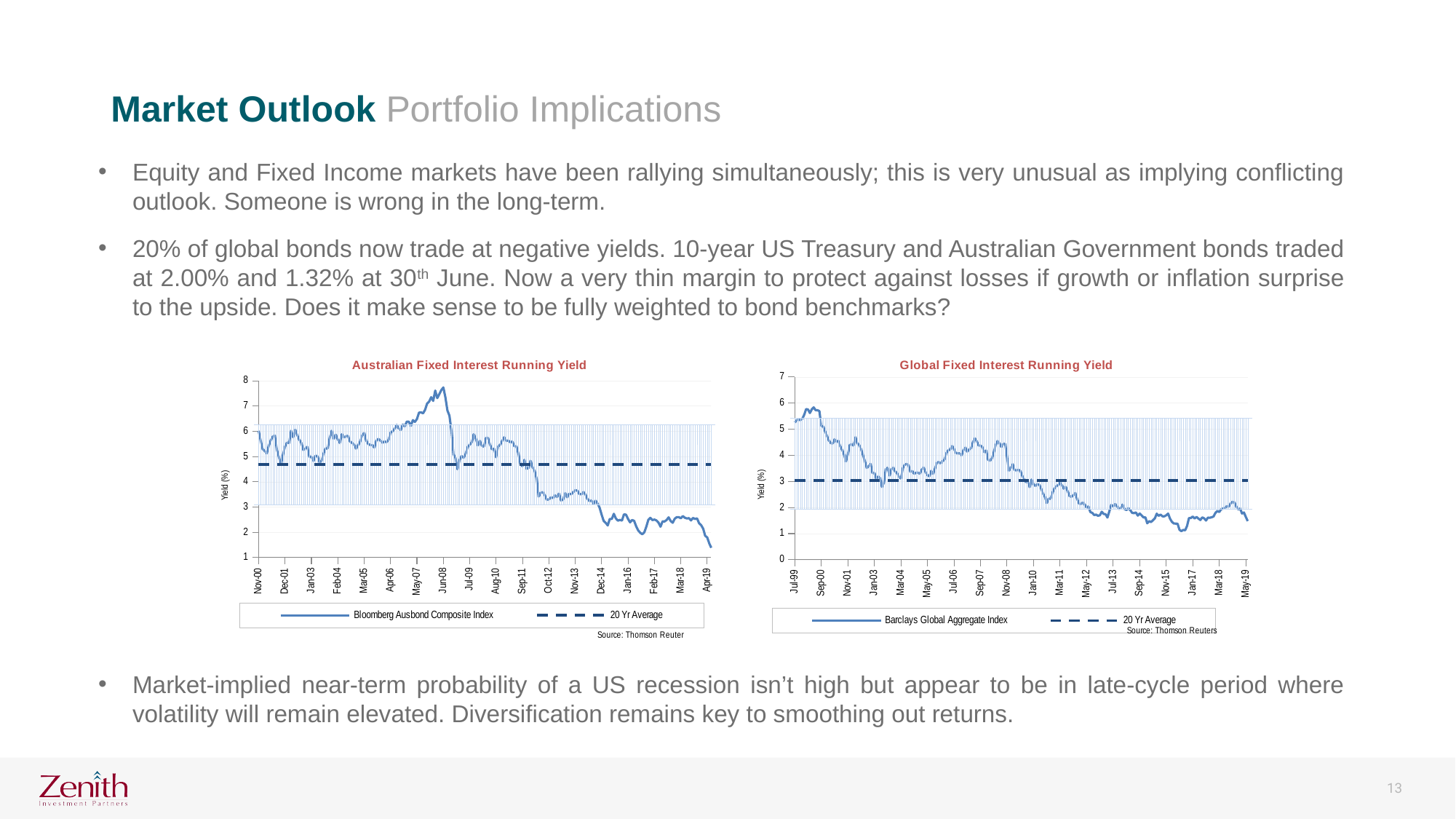

Market Outlook Portfolio Implications

Equity and Fixed Income markets have been rallying simultaneously; this is very unusual as implying conflicting outlook. Someone is wrong in the long-term.
20% of global bonds now trade at negative yields. 10-year US Treasury and Australian Government bonds traded at 2.00% and 1.32% at 30th June. Now a very thin margin to protect against losses if growth or inflation surprise to the upside. Does it make sense to be fully weighted to bond benchmarks?

Market-implied near-term probability of a US recession isn’t high but appear to be in late-cycle period where volatility will remain elevated. Diversification remains key to smoothing out returns.

### Chart: Australian Fixed Interest Running Yield

| Category | Bloomberg Ausbond Composite Index | 20 Yr Average |
|---|---|---|
| 43644 | 1.385 | 4.6780083333333335 |
| 43616 | 1.561 | 4.6780083333333335 |
| 43585 | 1.795 | 4.6780083333333335 |
| 43553 | 1.859 | 4.6780083333333335 |
| 43524 | 2.142 | 4.6780083333333335 |
| 43496 | 2.283 | 4.6780083333333335 |
| 43465 | 2.358 | 4.6780083333333335 |
| 43434 | 2.546 | 4.6780083333333335 |
| 43404 | 2.528 | 4.6780083333333335 |
| 43371 | 2.566 | 4.6780083333333335 |
| 43343 | 2.468 | 4.6780083333333335 |
| 43312 | 2.559 | 4.6780083333333335 |
| 43280 | 2.545 | 4.6780083333333335 |
| 43251 | 2.573 | 4.6780083333333335 |
| 43220 | 2.641 | 4.6780083333333335 |
| 43189 | 2.553 | 4.6780083333333335 |
| 43159 | 2.599 | 4.6780083333333335 |
| 43131 | 2.598 | 4.6780083333333335 |
| 43098 | 2.533 | 4.6780083333333335 |
| 43069 | 2.377 | 4.6780083333333335 |
| 43039 | 2.444 | 4.6780083333333335 |
| 43007 | 2.59 | 4.6780083333333335 |
| 42978 | 2.486 | 4.6780083333333335 |
| 42947 | 2.426 | 4.6780083333333335 |
| 42916 | 2.43 | 4.6780083333333335 |
| 42886 | 2.219 | 4.6780083333333335 |
| 42853 | 2.383 | 4.6780083333333335 |
| 42825 | 2.467 | 4.6780083333333335 |
| 42794 | 2.503 | 4.6780083333333335 |
| 42766 | 2.482 | 4.6780083333333335 |
| 42734 | 2.571 | 4.6780083333333335 |
| 42704 | 2.492 | 4.6780083333333335 |
| 42674 | 2.219 | 4.6780083333333335 |
| 42643 | 1.996 | 4.6780083333333335 |
| 42613 | 1.92 | 4.6780083333333335 |
| 42580 | 1.981 | 4.6780083333333335 |
| 42551 | 2.072 | 4.6780083333333335 |
| 42521 | 2.233 | 4.6780083333333335 |
| 42489 | 2.452 | 4.6780083333333335 |
| 42460 | 2.486 | 4.6780083333333335 |
| 42429 | 2.391 | 4.6780083333333335 |
| 42398 | 2.526 | 4.6780083333333335 |
| 42369 | 2.696 | 4.6780083333333335 |
| 42338 | 2.709 | 4.6780083333333335 |
| 42307 | 2.464 | 4.6780083333333335 |
| 42277 | 2.488 | 4.6780083333333335 |
| 42247 | 2.459 | 4.6780083333333335 |
| 42216 | 2.549 | 4.6780083333333335 |
| 42185 | 2.731 | 4.6780083333333335 |
| 42153 | 2.526 | 4.6780083333333335 |
| 42124 | 2.524 | 4.6780083333333335 |
| 42094 | 2.269 | 4.6780083333333335 |
| 42062 | 2.373 | 4.6780083333333335 |
| 42034 | 2.446 | 4.6780083333333335 |
| 42004 | 2.697 | 4.6780083333333335 |
| 41971 | 2.972 | 4.6780083333333335 |
| 41943 | 3.14 | 4.6780083333333335 |
| 41912 | 3.25 | 4.6780083333333335 |
| 41880 | 3.131 | 4.6780083333333335 |
| 41851 | 3.252 | 4.6780083333333335 |
| 41820 | 3.237 | 4.6780083333333335 |
| 41789 | 3.316 | 4.6780083333333335 |
| 41759 | 3.499 | 4.6780083333333335 |
| 41729 | 3.597 | 4.6780083333333335 |
| 41698 | 3.503 | 4.6780083333333335 |
| 41670 | 3.516 | 4.6780083333333335 |
| 41639 | 3.651 | 4.6780083333333335 |
| 41607 | 3.663 | 4.6780083333333335 |
| 41578 | 3.59 | 4.6780083333333335 |
| 41547 | 3.504 | 4.6780083333333335 |
| 41516 | 3.527 | 4.6780083333333335 |
| 41486 | 3.381 | 4.6780083333333335 |
| 41453 | 3.551 | 4.6780083333333335 |
| 41425 | 3.293 | 4.6780083333333335 |
| 41394 | 3.258 | 4.6780083333333335 |
| 41362 | 3.533 | 4.6780083333333335 |
| 41333 | 3.395 | 4.6780083333333335 |
| 41305 | 3.463 | 4.6780083333333335 |
| 41274 | 3.358 | 4.6780083333333335 |
| 41243 | 3.377 | 4.6780083333333335 |
| 41213 | 3.303 | 4.6780083333333335 |
| 41180 | 3.283 | 4.6780083333333335 |
| 41152 | 3.464 | 4.6780083333333335 |
| 41121 | 3.588 | 4.6780083333333335 |
| 41089 | 3.561 | 4.6780083333333335 |
| 41060 | 3.411 | 4.6780083333333335 |
| 41029 | 4.117 | 4.6780083333333335 |
| 40998 | 4.425 | 4.6780083333333335 |
| 40968 | 4.576 | 4.6780083333333335 |
| 40939 | 4.832 | 4.6780083333333335 |
| 40907 | 4.545 | 4.6780083333333335 |
| 40877 | 4.517 | 4.6780083333333335 |
| 40847 | 4.87 | 4.6780083333333335 |
| 40816 | 4.615 | 4.6780083333333335 |
| 40786 | 4.699 | 4.6780083333333335 |
| 40753 | 5.119 | 4.6780083333333335 |
| 40724 | 5.403 | 4.6780083333333335 |
| 40694 | 5.41 | 4.6780083333333335 |
| 40662 | 5.593 | 4.6780083333333335 |
| 40633 | 5.565 | 4.6780083333333335 |
| 40602 | 5.631 | 4.6780083333333335 |
| 40574 | 5.619 | 4.6780083333333335 |
| 40543 | 5.763 | 4.6780083333333335 |
| 40512 | 5.62 | 4.6780083333333335 |
| 40480 | 5.463 | 4.6780083333333335 |
| 40451 | 5.398 | 4.6780083333333335 |
| 40421 | 4.97 | 4.6780083333333335 |
| 40389 | 5.311 | 4.6780083333333335 |
| 40359 | 5.279 | 4.6780083333333335 |
| 40329 | 5.474 | 4.6780083333333335 |
| 40298 | 5.743 | 4.6780083333333335 |
| 40268 | 5.733 | 4.6780083333333335 |
| 40235 | 5.391 | 4.6780083333333335 |
| 40207 | 5.431 | 4.6780083333333335 |
| 40178 | 5.625 | 4.6780083333333335 |
| 40147 | 5.437 | 4.6780083333333335 |
| 40116 | 5.715 | 4.6780083333333335 |
| 40086 | 5.887 | 4.6780083333333335 |
| 40056 | 5.56 | 4.6780083333333335 |
| 40025 | 5.468 | 4.6780083333333335 |
| 39994 | 5.383 | 4.6780083333333335 |
| 39962 | 5.108 | 4.6780083333333335 |
| 39933 | 4.951 | 4.6780083333333335 |
| 39903 | 5.018 | 4.6780083333333335 |
| 39871 | 4.868 | 4.6780083333333335 |
| 39843 | 4.494 | 4.6780083333333335 |
| 39813 | 4.94 | 4.6780083333333335 |
| 39780 | 5.087 | 4.6780083333333335 |
| 39752 | 6.002 | 4.6780083333333335 |
| 39721 | 6.619 | 4.6780083333333335 |
| 39689 | 6.825 | 4.6780083333333335 |
| 39660 | 7.346 | 4.6780083333333335 |
| 39629 | 7.736 | 4.6780083333333335 |
| 39598 | 7.632 | 4.6780083333333335 |
| 39568 | 7.47 | 4.6780083333333335 |
| 39538 | 7.313 | 4.6780083333333335 |
| 39507 | 7.611 | 4.6780083333333335 |
| 39478 | 7.205 | 4.6780083333333335 |
| 39447 | 7.349 | 4.6780083333333335 |
| 39416 | 7.176 | 4.6780083333333335 |
| 39386 | 7.097 | 4.6780083333333335 |
| 39353 | 6.848 | 4.6780083333333335 |
| 39325 | 6.711 | 4.6780083333333335 |
| 39294 | 6.752 | 4.6780083333333335 |
| 39262 | 6.736 | 4.6780083333333335 |
| 39233 | 6.486 | 4.6780083333333335 |
| 39202 | 6.371 | 4.6780083333333335 |
| 39171 | 6.441 | 4.6780083333333335 |
| 39141 | 6.213 | 4.6780083333333335 |
| 39113 | 6.381 | 4.6780083333333335 |
| 39080 | 6.384 | 4.6780083333333335 |
| 39051 | 6.193 | 4.6780083333333335 |
| 39021 | 6.262 | 4.6780083333333335 |
| 38989 | 6.051 | 4.6780083333333335 |
| 38960 | 6.119 | 4.6780083333333335 |
| 38929 | 6.25 | 4.6780083333333335 |
| 38898 | 6.101 | 4.6780083333333335 |
| 38868 | 5.999 | 4.6780083333333335 |
| 38835 | 5.949 | 4.6780083333333335 |
| 38807 | 5.653 | 4.6780083333333335 |
| 38776 | 5.568 | 4.6780083333333335 |
| 38748 | 5.598 | 4.6780083333333335 |
| 38716 | 5.546 | 4.6780083333333335 |
| 38686 | 5.632 | 4.6780083333333335 |
| 38656 | 5.7 | 4.6780083333333335 |
| 38625 | 5.631 | 4.6780083333333335 |
| 38595 | 5.356 | 4.6780083333333335 |
| 38562 | 5.452 | 4.6780083333333335 |
| 38533 | 5.455 | 4.6780083333333335 |
| 38503 | 5.496 | 4.6780083333333335 |
| 38471 | 5.631 | 4.6780083333333335 |
| 38442 | 5.935 | 4.6780083333333335 |
| 38411 | 5.837 | 4.6780083333333335 |
| 38383 | 5.584 | 4.6780083333333335 |
| 38352 | 5.449 | 4.6780083333333335 |
| 38321 | 5.309 | 4.6780083333333335 |
| 38289 | 5.473 | 4.6780083333333335 |
| 38260 | 5.54 | 4.6780083333333335 |
| 38230 | 5.596 | 4.6780083333333335 |
| 38198 | 5.821 | 4.6780083333333335 |
| 38168 | 5.8 | 4.6780083333333335 |
| 38138 | 5.759 | 4.6780083333333335 |
| 38107 | 5.886 | 4.6780083333333335 |
| 38077 | 5.538 | 4.6780083333333335 |
| 38044 | 5.678 | 4.6780083333333335 |
| 38016 | 5.869 | 4.6780083333333335 |
| 37986 | 5.704 | 4.6780083333333335 |
| 37953 | 6.017 | 4.6780083333333335 |
| 37925 | 5.729 | 4.6780083333333335 |
| 37894 | 5.316 | 4.6780083333333335 |
| 37862 | 5.324 | 4.6780083333333335 |
| 37833 | 5.124 | 4.6780083333333335 |
| 37802 | 4.825 | 4.6780083333333335 |
| 37771 | 4.776 | 4.6780083333333335 |
| 37741 | 5.013 | 4.6780083333333335 |
| 37711 | 5.032 | 4.6780083333333335 |
| 37680 | 4.824 | 4.6780083333333335 |
| 37652 | 4.989 | 4.6780083333333335 |
| 37621 | 4.986 | 4.6780083333333335 |
| 37589 | 5.384 | 4.6780083333333335 |
| 37560 | 5.316 | 4.6780083333333335 |
| 37529 | 5.261 | 4.6780083333333335 |
| 37498 | 5.549 | 4.6780083333333335 |
| 37468 | 5.664 | 4.6780083333333335 |
| 37435 | 5.851 | 4.6780083333333335 |
| 37407 | 6.066 | 4.6780083333333335 |
| 37376 | 5.763 | 4.6780083333333335 |
| 37344 | 6.017 | 4.6780083333333335 |
| 37315 | 5.534 | 4.6780083333333335 |
| 37287 | 5.556 | 4.6780083333333335 |
| 37256 | 5.393 | 4.6780083333333335 |
| 37225 | 5.069 | 4.6780083333333335 |
| 37195 | 4.685 | 4.6780083333333335 |
| 37162 | 4.979 | 4.6780083333333335 |
| 37134 | 5.266 | 4.6780083333333335 |
| 37103 | 5.829 | 4.6780083333333335 |
| 37071 | 5.792 | 4.6780083333333335 |
| 37042 | 5.646 | 4.6780083333333335 |
| 37011 | 5.428 | 4.6780083333333335 |
| 36980 | 5.123 | 4.6780083333333335 |
| 36950 | 5.222 | 4.6780083333333335 |
| 36922 | 5.29 | 4.6780083333333335 |
| 36889 | 5.639 | 4.6780083333333335 |
| 36860 | 6.018 | 4.6780083333333335 |

### Chart: Global Fixed Interest Running Yield

| Category | Barclays Global Aggregate Index | 20 Yr Average |
|---|---|---|
| 43644 | 1.48 | 3.040554166666667 |
| 43616 | 1.64 | 3.040554166666667 |
| 43585 | 1.81 | 3.040554166666667 |
| 43553 | 1.77 | 3.040554166666667 |
| 43524 | 1.96 | 3.040554166666667 |
| 43496 | 1.93 | 3.040554166666667 |
| 43465 | 2.03 | 3.040554166666667 |
| 43434 | 2.19 | 3.040554166666667 |
| 43404 | 2.222 | 3.040554166666667 |
| 43371 | 2.154 | 3.040554166666667 |
| 43343 | 2.036 | 3.040554166666667 |
| 43312 | 2.047 | 3.040554166666667 |
| 43280 | 1.992 | 3.040554166666667 |
| 43251 | 1.96 | 3.040554166666667 |
| 43220 | 1.938 | 3.040554166666667 |
| 43189 | 1.826 | 3.040554166666667 |
| 43159 | 1.866 | 3.040554166666667 |
| 43131 | 1.8 | 3.040554166666667 |
| 43098 | 1.659 | 3.040554166666667 |
| 43069 | 1.625 | 3.040554166666667 |
| 43039 | 1.607 | 3.040554166666667 |
| 43007 | 1.612 | 3.040554166666667 |
| 42978 | 1.5 | 3.040554166666667 |
| 42947 | 1.586 | 3.040554166666667 |
| 42916 | 1.622 | 3.040554166666667 |
| 42886 | 1.521 | 3.040554166666667 |
| 42853 | 1.574 | 3.040554166666667 |
| 42825 | 1.638 | 3.040554166666667 |
| 42794 | 1.581 | 3.040554166666667 |
| 42766 | 1.653 | 3.040554166666667 |
| 42734 | 1.6 | 3.040554166666667 |
| 42704 | 1.592 | 3.040554166666667 |
| 42674 | 1.294 | 3.040554166666667 |
| 42643 | 1.129 | 3.040554166666667 |
| 42613 | 1.142 | 3.040554166666667 |
| 42580 | 1.096 | 3.040554166666667 |
| 42551 | 1.145 | 3.040554166666667 |
| 42521 | 1.379 | 3.040554166666667 |
| 42489 | 1.384 | 3.040554166666667 |
| 42460 | 1.388 | 3.040554166666667 |
| 42429 | 1.453 | 3.040554166666667 |
| 42398 | 1.574 | 3.040554166666667 |
| 42369 | 1.768 | 3.040554166666667 |
| 42338 | 1.703 | 3.040554166666667 |
| 42307 | 1.662 | 3.040554166666667 |
| 42277 | 1.664 | 3.040554166666667 |
| 42247 | 1.729 | 3.040554166666667 |
| 42216 | 1.681 | 3.040554166666667 |
| 42185 | 1.764 | 3.040554166666667 |
| 42153 | 1.583 | 3.040554166666667 |
| 42124 | 1.513 | 3.040554166666667 |
| 42094 | 1.443 | 3.040554166666667 |
| 42062 | 1.478 | 3.040554166666667 |
| 42034 | 1.395 | 3.040554166666667 |
| 42004 | 1.624 | 3.040554166666667 |
| 41971 | 1.619 | 3.040554166666667 |
| 41943 | 1.701 | 3.040554166666667 |
| 41912 | 1.769 | 3.040554166666667 |
| 41880 | 1.69 | 3.040554166666667 |
| 41851 | 1.811 | 3.040554166666667 |
| 41820 | 1.782 | 3.040554166666667 |
| 41789 | 1.795 | 3.040554166666667 |
| 41759 | 1.908 | 3.040554166666667 |
| 41729 | 1.971 | 3.040554166666667 |
| 41698 | 1.906 | 3.040554166666667 |
| 41670 | 1.944 | 3.040554166666667 |
| 41639 | 2.113 | 3.040554166666667 |
| 41607 | 1.98 | 3.040554166666667 |
| 41578 | 1.947 | 3.040554166666667 |
| 41547 | 2.05 | 3.040554166666667 |
| 41516 | 2.134 | 3.040554166666667 |
| 41486 | 2.045 | 3.040554166666667 |
| 41453 | 2.096 | 3.040554166666667 |
| 41425 | 1.857 | 3.040554166666667 |
| 41394 | 1.616 | 3.040554166666667 |
| 41362 | 1.743 | 3.040554166666667 |
| 41333 | 1.754 | 3.040554166666667 |
| 41305 | 1.838 | 3.040554166666667 |
| 41274 | 1.703 | 3.040554166666667 |
| 41243 | 1.683 | 3.040554166666667 |
| 41213 | 1.727 | 3.040554166666667 |
| 41180 | 1.711 | 3.040554166666667 |
| 41152 | 1.793 | 3.040554166666667 |
| 41121 | 1.824 | 3.040554166666667 |
| 41089 | 2.04 | 3.040554166666667 |
| 41060 | 1.999 | 3.040554166666667 |
| 41029 | 2.112 | 3.040554166666667 |
| 40998 | 2.19 | 3.040554166666667 |
| 40968 | 2.131 | 3.040554166666667 |
| 40939 | 2.152 | 3.040554166666667 |
| 40907 | 2.325 | 3.040554166666667 |
| 40877 | 2.558 | 3.040554166666667 |
| 40847 | 2.468 | 3.040554166666667 |
| 40816 | 2.409 | 3.040554166666667 |
| 40786 | 2.439 | 3.040554166666667 |
| 40753 | 2.628 | 3.040554166666667 |
| 40724 | 2.79 | 3.040554166666667 |
| 40694 | 2.722 | 3.040554166666667 |
| 40662 | 2.853 | 3.040554166666667 |
| 40633 | 2.951 | 3.040554166666667 |
| 40602 | 2.855 | 3.040554166666667 |
| 40574 | 2.821 | 3.040554166666667 |
| 40543 | 2.72 | 3.040554166666667 |
| 40512 | 2.577 | 3.040554166666667 |
| 40480 | 2.332 | 3.040554166666667 |
| 40451 | 2.343 | 3.040554166666667 |
| 40421 | 2.169 | 3.040554166666667 |
| 40389 | 2.407 | 3.040554166666667 |
| 40359 | 2.535 | 3.040554166666667 |
| 40329 | 2.73 | 3.040554166666667 |
| 40298 | 2.87 | 3.040554166666667 |
| 40268 | 2.896 | 3.040554166666667 |
| 40235 | 2.826 | 3.040554166666667 |
| 40207 | 2.897 | 3.040554166666667 |
| 40178 | 3.071 | 3.040554166666667 |
| 40147 | 2.78 | 3.040554166666667 |
| 40116 | 2.98 | 3.040554166666667 |
| 40086 | 2.977 | 3.040554166666667 |
| 40056 | 3.091 | 3.040554166666667 |
| 40025 | 3.222 | 3.040554166666667 |
| 39994 | 3.409 | 3.040554166666667 |
| 39962 | 3.445 | 3.040554166666667 |
| 39933 | 3.421 | 3.040554166666667 |
| 39903 | 3.438 | 3.040554166666667 |
| 39871 | 3.66 | 3.040554166666667 |
| 39843 | 3.518 | 3.040554166666667 |
| 39813 | 3.411 | 3.040554166666667 |
| 39780 | 3.943 | 3.040554166666667 |
| 39752 | 4.441 | 3.040554166666667 |
| 39721 | 4.435 | 3.040554166666667 |
| 39689 | 4.322 | 3.040554166666667 |
| 39660 | 4.462 | 3.040554166666667 |
| 39629 | 4.546 | 3.040554166666667 |
| 39598 | 4.395 | 3.040554166666667 |
| 39568 | 4.119 | 3.040554166666667 |
| 39538 | 3.873 | 3.040554166666667 |
| 39507 | 3.795 | 3.040554166666667 |
| 39478 | 3.827 | 3.040554166666667 |
| 39447 | 4.188 | 3.040554166666667 |
| 39416 | 4.118 | 3.040554166666667 |
| 39386 | 4.321 | 3.040554166666667 |
| 39353 | 4.372 | 3.040554166666667 |
| 39325 | 4.376 | 3.040554166666667 |
| 39294 | 4.542 | 3.040554166666667 |
| 39262 | 4.651 | 3.040554166666667 |
| 39233 | 4.502 | 3.040554166666667 |
| 39202 | 4.268 | 3.040554166666667 |
| 39171 | 4.224 | 3.040554166666667 |
| 39141 | 4.141 | 3.040554166666667 |
| 39113 | 4.296 | 3.040554166666667 |
| 39080 | 4.198 | 3.040554166666667 |
| 39051 | 4.001 | 3.040554166666667 |
| 39021 | 4.079 | 3.040554166666667 |
| 38989 | 4.073 | 3.040554166666667 |
| 38960 | 4.087 | 3.040554166666667 |
| 38929 | 4.244 | 3.040554166666667 |
| 38898 | 4.358 | 3.040554166666667 |
| 38868 | 4.225 | 3.040554166666667 |
| 38835 | 4.189 | 3.040554166666667 |
| 38807 | 4.089 | 3.040554166666667 |
| 38776 | 3.835 | 3.040554166666667 |
| 38748 | 3.78 | 3.040554166666667 |
| 38716 | 3.691 | 3.040554166666667 |
| 38686 | 3.745 | 3.040554166666667 |
| 38656 | 3.716 | 3.040554166666667 |
| 38625 | 3.499 | 3.040554166666667 |
| 38595 | 3.292 | 3.040554166666667 |
| 38562 | 3.402 | 3.040554166666667 |
| 38533 | 3.201 | 3.040554166666667 |
| 38503 | 3.233 | 3.040554166666667 |
| 38471 | 3.357 | 3.040554166666667 |
| 38442 | 3.53 | 3.040554166666667 |
| 38411 | 3.456 | 3.040554166666667 |
| 38383 | 3.299 | 3.040554166666667 |
| 38352 | 3.334 | 3.040554166666667 |
| 38321 | 3.334 | 3.040554166666667 |
| 38289 | 3.294 | 3.040554166666667 |
| 38260 | 3.397 | 3.040554166666667 |
| 38230 | 3.371 | 3.040554166666667 |
| 38198 | 3.619 | 3.040554166666667 |
| 38168 | 3.672 | 3.040554166666667 |
| 38138 | 3.632 | 3.040554166666667 |
| 38107 | 3.509 | 3.040554166666667 |
| 38077 | 3.112 | 3.040554166666667 |
| 38044 | 3.173 | 3.040554166666667 |
| 38016 | 3.317 | 3.040554166666667 |
| 37986 | 3.382 | 3.040554166666667 |
| 37953 | 3.527 | 3.040554166666667 |
| 37925 | 3.471 | 3.040554166666667 |
| 37894 | 3.218 | 3.040554166666667 |
| 37862 | 3.526 | 3.040554166666667 |
| 37833 | 3.46 | 3.040554166666667 |
| 37802 | 2.938 | 3.040554166666667 |
| 37771 | 2.789 | 3.040554166666667 |
| 37741 | 3.135 | 3.040554166666667 |
| 37711 | 3.189 | 3.040554166666667 |
| 37680 | 3.109 | 3.040554166666667 |
| 37652 | 3.327 | 3.040554166666667 |
| 37621 | 3.322 | 3.040554166666667 |
| 37589 | 3.676 | 3.040554166666667 |
| 37560 | 3.586 | 3.040554166666667 |
| 37529 | 3.518 | 3.040554166666667 |
| 37498 | 3.777 | 3.040554166666667 |
| 37468 | 4.006 | 3.040554166666667 |
| 37435 | 4.234 | 3.040554166666667 |
| 37407 | 4.398 | 3.040554166666667 |
| 37376 | 4.459 | 3.040554166666667 |
| 37344 | 4.696 | 3.040554166666667 |
| 37315 | 4.376 | 3.040554166666667 |
| 37287 | 4.421 | 3.040554166666667 |
| 37256 | 4.394 | 3.040554166666667 |
| 37225 | 4.029 | 3.040554166666667 |
| 37195 | 3.762 | 3.040554166666667 |
| 37162 | 4.033 | 3.040554166666667 |
| 37134 | 4.208 | 3.040554166666667 |
| 37103 | 4.346 | 3.040554166666667 |
| 37071 | 4.552 | 3.040554166666667 |
| 37042 | 4.524 | 3.040554166666667 |
| 37011 | 4.61 | 3.040554166666667 |
| 36980 | 4.452 | 3.040554166666667 |
| 36950 | 4.469 | 3.040554166666667 |
| 36922 | 4.568 | 3.040554166666667 |
| 36889 | 4.745 | 3.040554166666667 |
| 36860 | 4.923 | 3.040554166666667 |
| 36830 | 5.106 | 3.040554166666667 |
| 36798 | 5.122 | 3.040554166666667 |
| 36769 | 5.691 | 3.040554166666667 |
| 36738 | 5.728 | 3.040554166666667 |
| 36707 | 5.726 | 3.040554166666667 |
| 36677 | 5.835 | 3.040554166666667 |
| 36644 | 5.763 | 3.040554166666667 |
| 36616 | 5.619 | 3.040554166666667 |
| 36585 | 5.754 | 3.040554166666667 |
| 36556 | 5.771 | 3.040554166666667 |
| 36525 | 5.555 | 3.040554166666667 |
| 36494 | 5.403 | 3.040554166666667 |
| 36462 | 5.35 | 3.040554166666667 |
| 36433 | 5.36 | 3.040554166666667 |
| 36403 | 5.346 | 3.040554166666667 |
| 36371 | 5.259 | 3.040554166666667 |